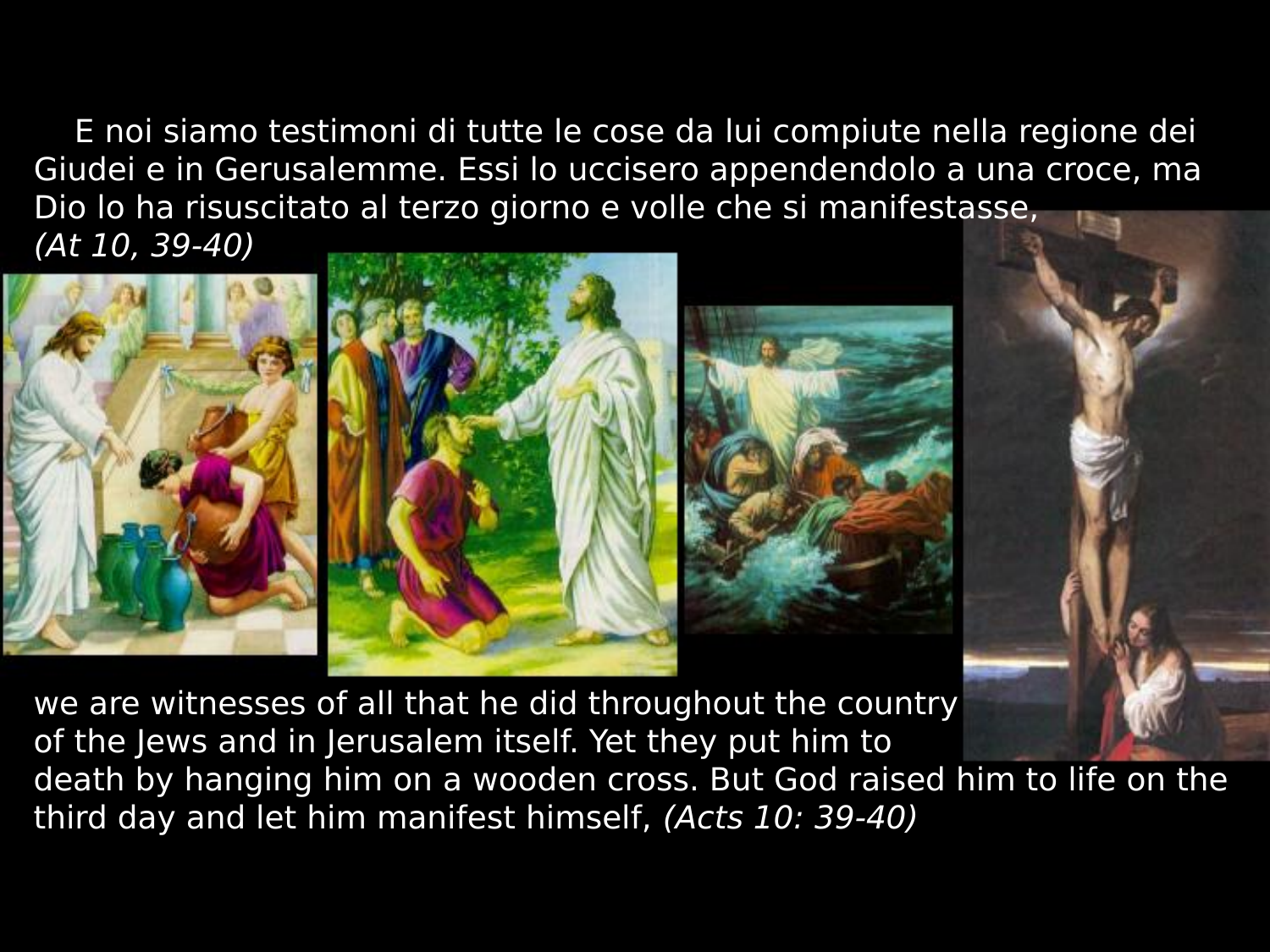

# E noi siamo testimoni di tutte le cose da lui compiute nella regione dei Giudei e in Gerusalemme. Essi lo uccisero appendendolo a una croce, ma Dio lo ha risuscitato al terzo giorno e volle che si manifestasse,                   (At 10, 39-40)
we are witnesses of all that he did throughout the country
of the Jews and in Jerusalem itself. Yet they put him to
death by hanging him on a wooden cross. But God raised him to life on the third day and let him manifest himself, (Acts 10: 39-40)